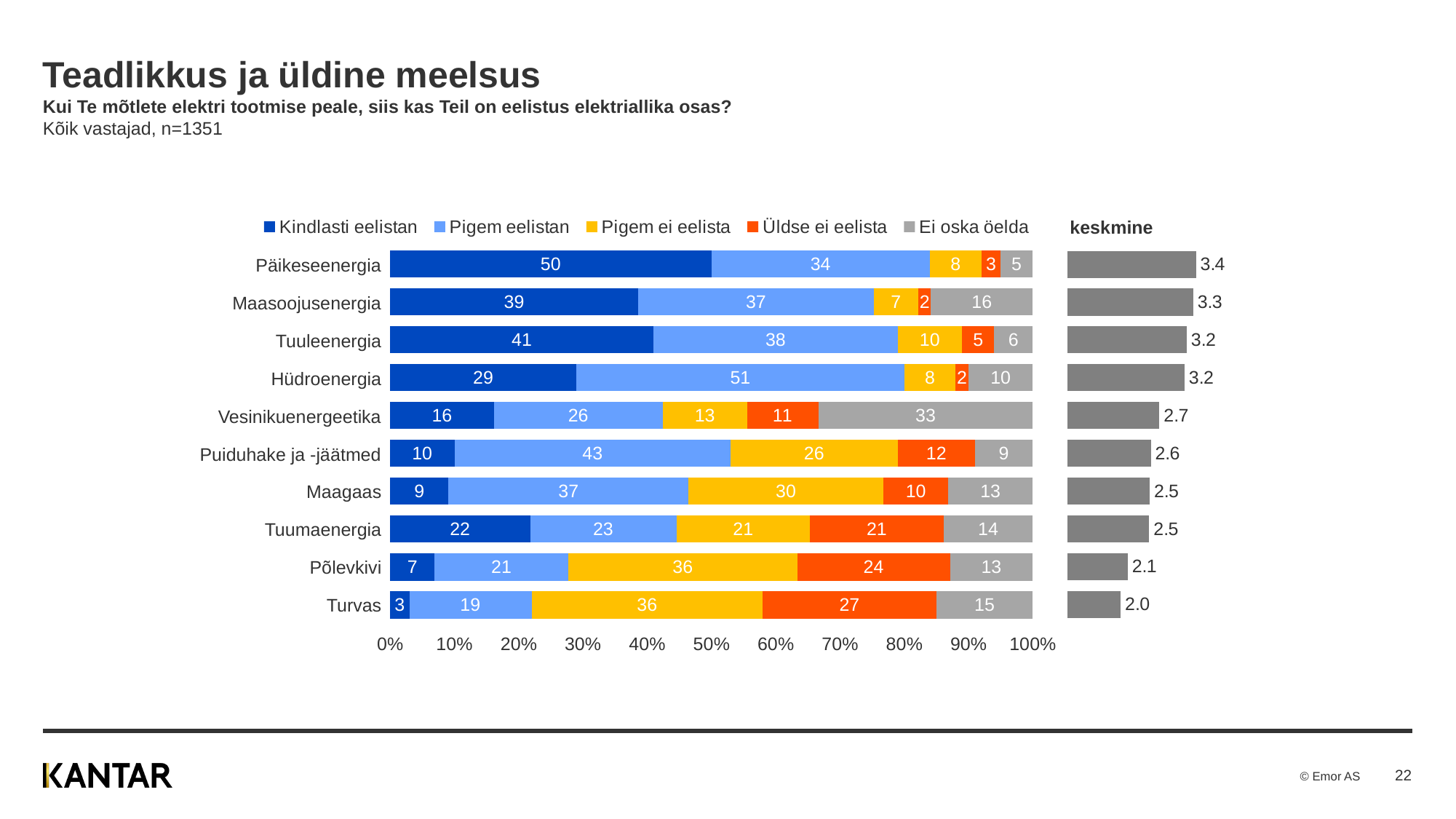

# Teadlikkus ja üldine meelsus Kui Te mõtlete elektri tootmise peale, siis kas Teil on eelistus elektriallika osas? Kõik vastajad, n=1351

### Chart

| Category | Kindlasti eelistan | Pigem eelistan | Pigem ei eelista | Üldse ei eelista | Ei oska öelda |
|---|---|---|---|---|---|
| Päikeseenergia | 50.0 | 34.0 | 8.0 | 3.0 | 5.0 |
| Maasoojusenergia | 39.0 | 37.0 | 7.0 | 2.0 | 16.0 |
| Tuuleenergia | 41.0 | 38.0 | 10.0 | 5.0 | 6.0 |
| Hüdroenergia | 29.0 | 51.0 | 8.0 | 2.0 | 10.0 |
| Vesinikuenergeetika | 16.0 | 26.0 | 13.0 | 11.0 | 33.0 |
| Puiduhake ja -jäätmed | 10.0 | 43.0 | 26.0 | 12.0 | 9.0 |
| Maagaas | 9.0 | 37.0 | 30.0 | 10.0 | 13.0 |
| Tuumaenergia | 22.0 | 23.0 | 21.0 | 21.0 | 14.0 |
| Põlevkivi | 7.0 | 21.0 | 36.0 | 24.0 | 13.0 |
| Turvas | 3.0 | 19.0 | 36.0 | 27.0 | 15.0 |
|  |  | keskmine |
| --- | --- | --- |
| Päikeseenergia |  |  |
| Maasoojusenergia |  |  |
| Tuuleenergia |  |  |
| Hüdroenergia |  |  |
| Vesinikuenergeetika |  |  |
| Puiduhake ja -jäätmed |  |  |
| Maagaas |  |  |
| Tuumaenergia |  |  |
| Põlevkivi |  |  |
| Turvas |  |  |

### Chart

| Category | keskmine |
|---|---|
| Päikeseenergia | 3.39 |
| Maasoojusenergia | 3.34 |
| Tuuleenergia | 3.22 |
| Hüdroenergia | 3.18 |
| Vesinikuenergeetika | 2.71 |
| Puiduhake ja -jäätmed | 2.55 |
| Maagaas | 2.53 |
| Tuumaenergia | 2.52 |
| Kui Te mõtlete elektri tootmise peale, siis kas Teil on eelistus elektriallika osas? Põlevkivi | 2.12 |
| Turvas | 1.99 |
22